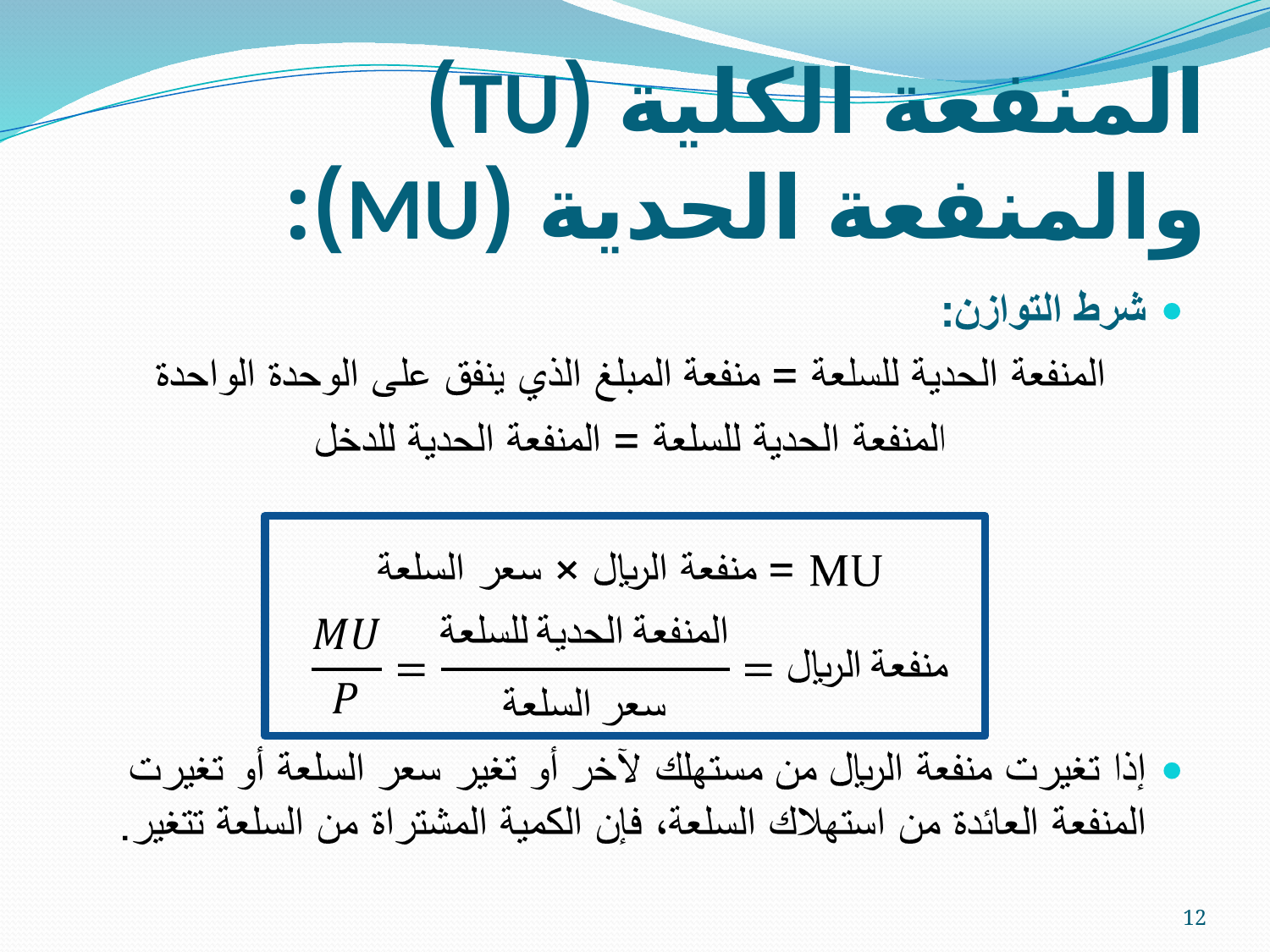

# المنفعة الكلية (TU) والمنفعة الحدية (MU):

12